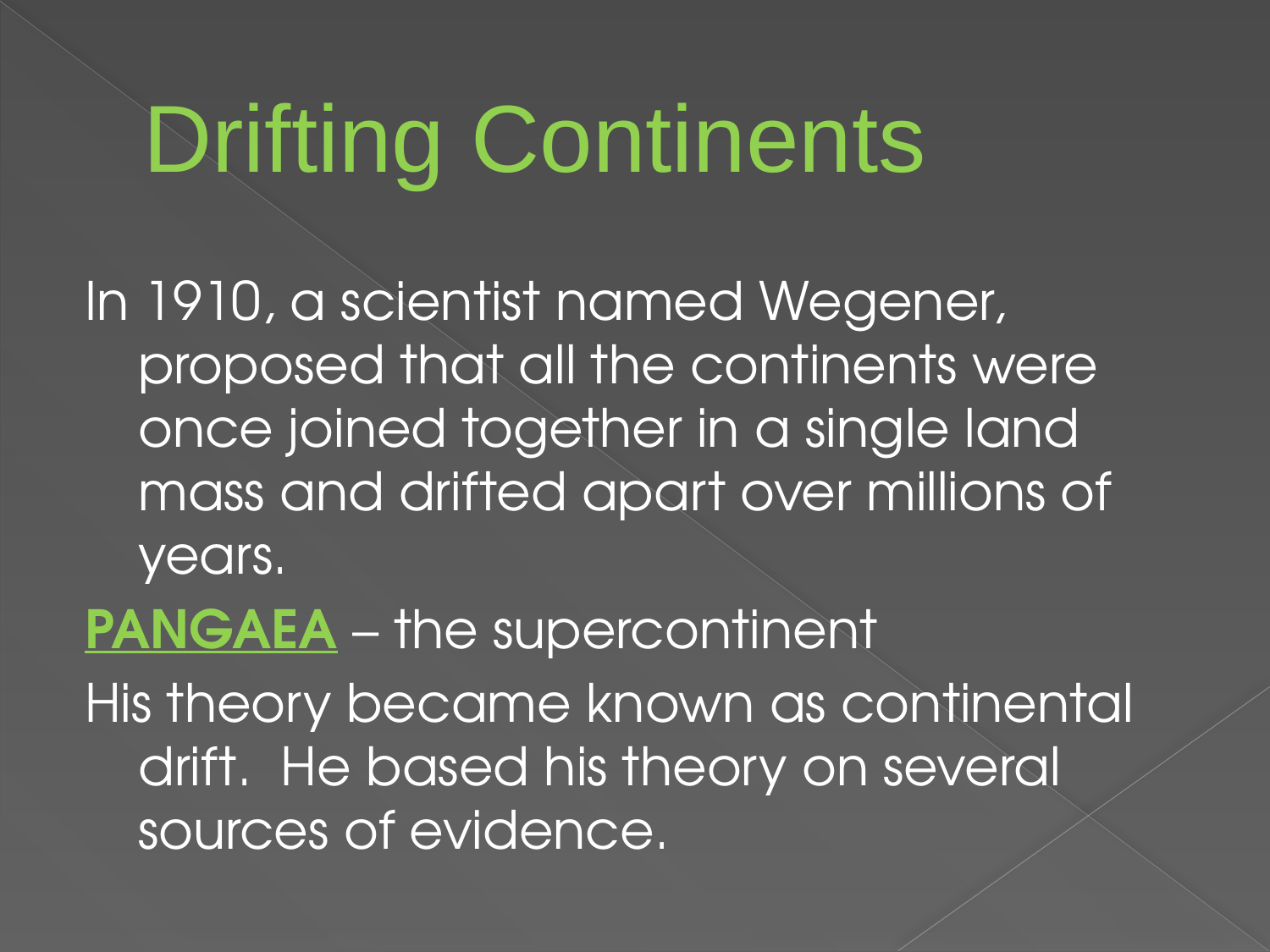

# Drifting Continents
In 1910, a scientist named Wegener, proposed that all the continents were once joined together in a single land mass and drifted apart over millions of years.
PANGAEA – the supercontinent
His theory became known as continental drift.  He based his theory on several sources of evidence.